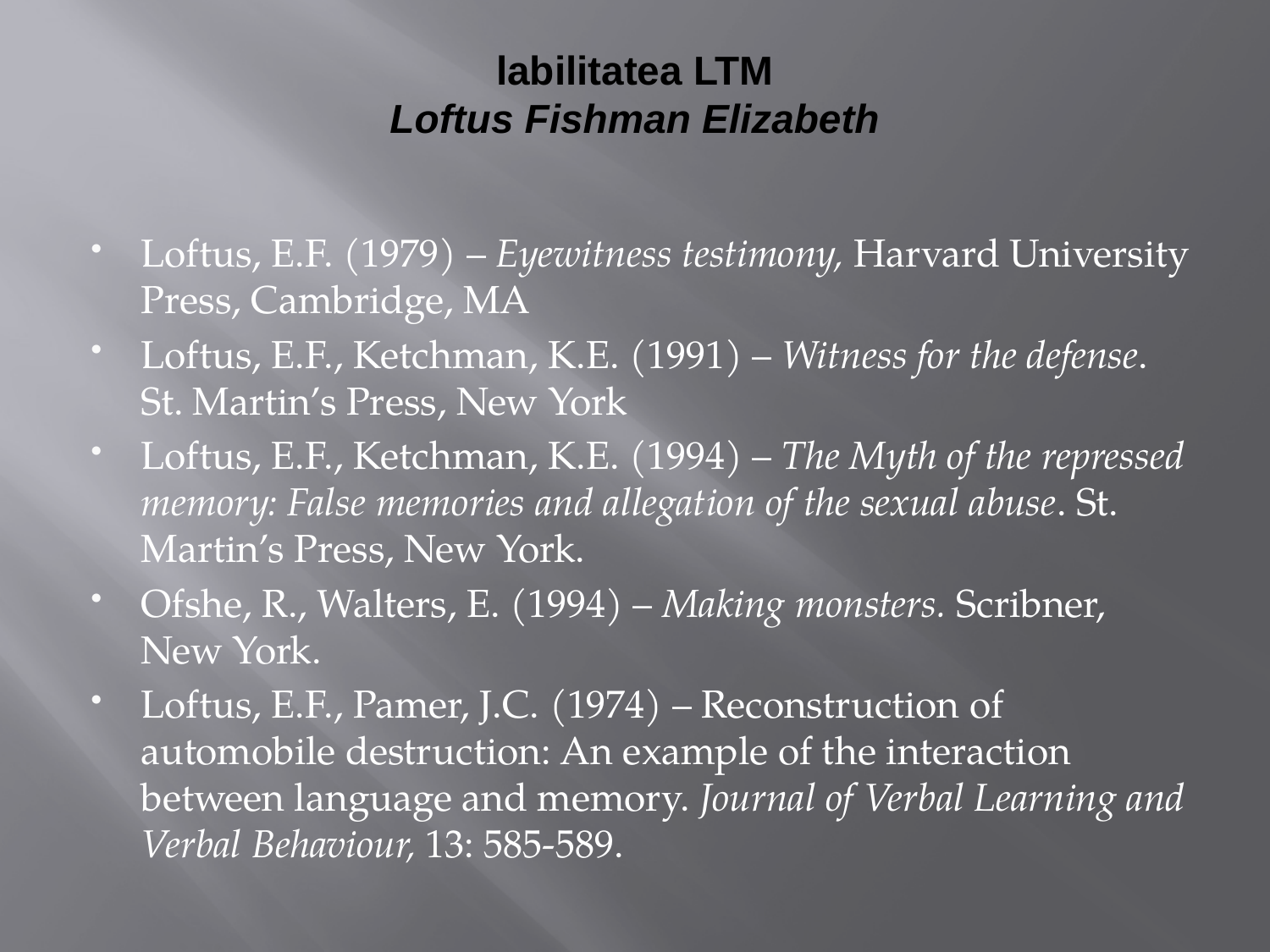

# labilitatea LTM Loftus Fishman Elizabeth
Loftus, E.F. (1979) – Eyewitness testimony, Harvard University Press, Cambridge, MA
Loftus, E.F., Ketchman, K.E. (1991) – Witness for the defense. St. Martin’s Press, New York
Loftus, E.F., Ketchman, K.E. (1994) – The Myth of the repressed memory: False memories and allegation of the sexual abuse. St. Martin’s Press, New York.
Ofshe, R., Walters, E. (1994) – Making monsters. Scribner, New York.
Loftus, E.F., Pamer, J.C. (1974) – Reconstruction of automobile destruction: An example of the interaction between language and memory. Journal of Verbal Learning and Verbal Behaviour, 13: 585-589.